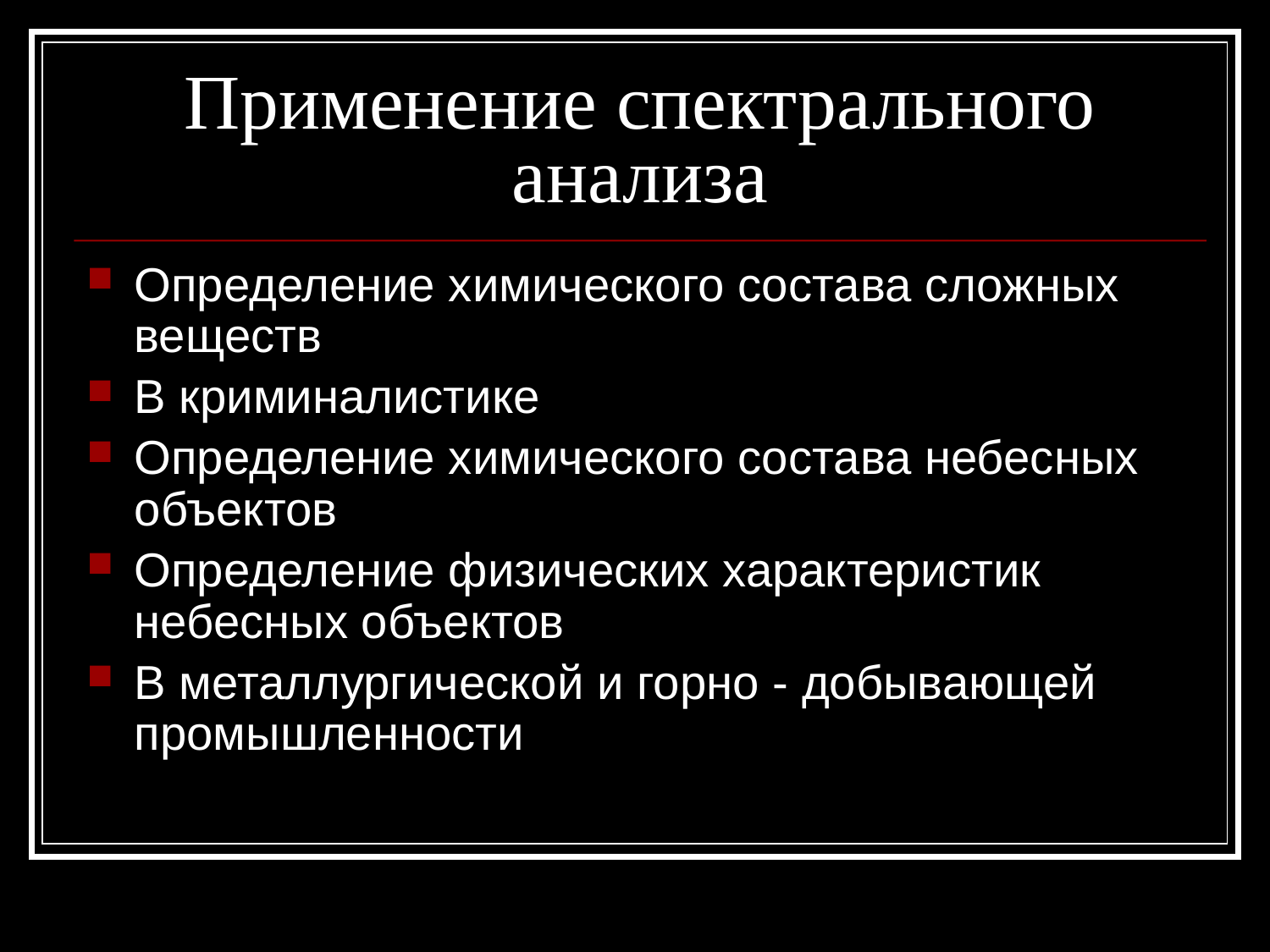

# Применение спектрального анализа
Определение химического состава сложных веществ
В криминалистике
Определение химического состава небесных объектов
Определение физических характеристик небесных объектов
В металлургической и горно - добывающей промышленности